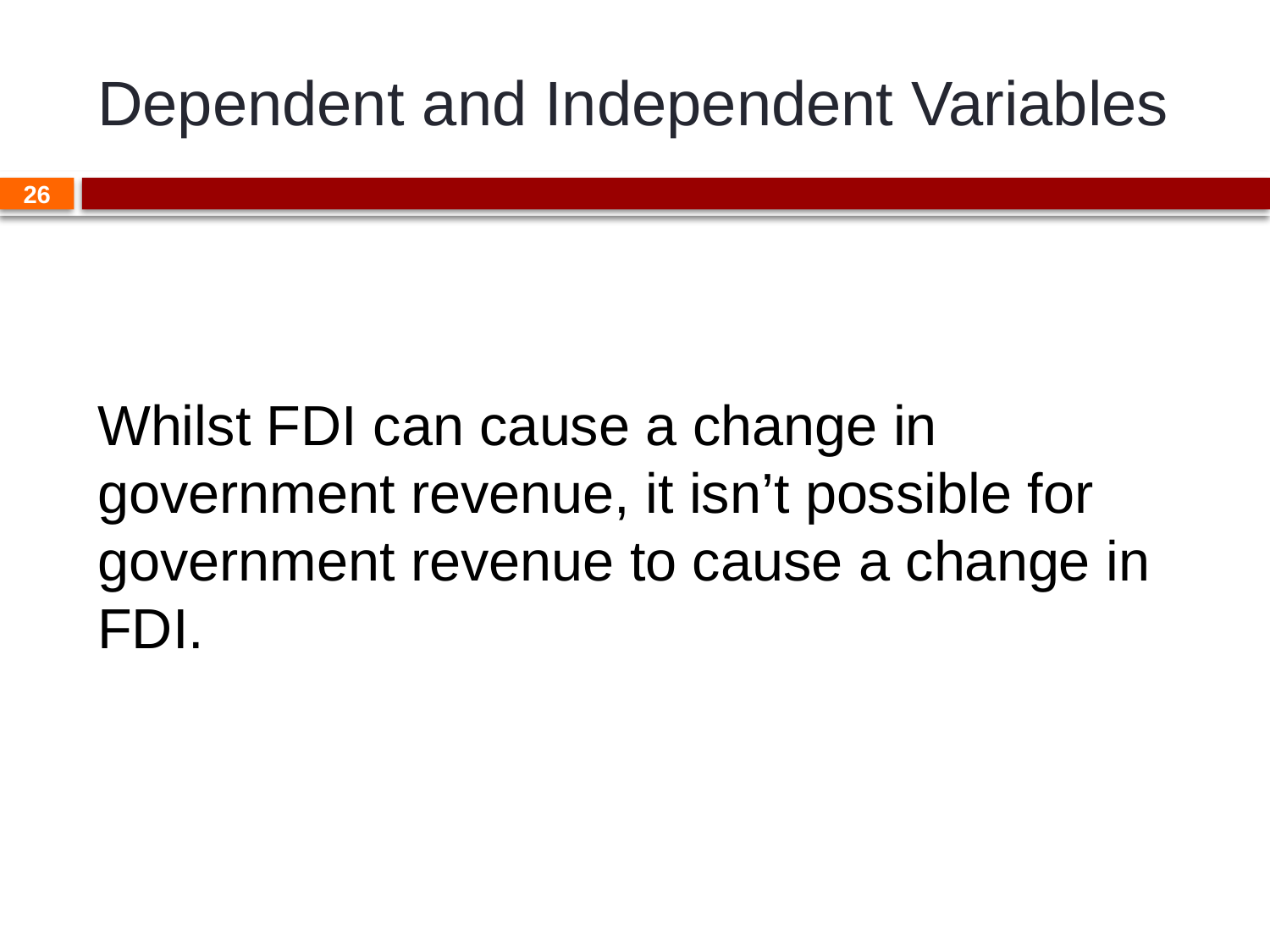

# Dependent and Independent Variables
26

Whilst FDI can cause a change in government revenue, it isn’t possible for government revenue to cause a change in FDI.